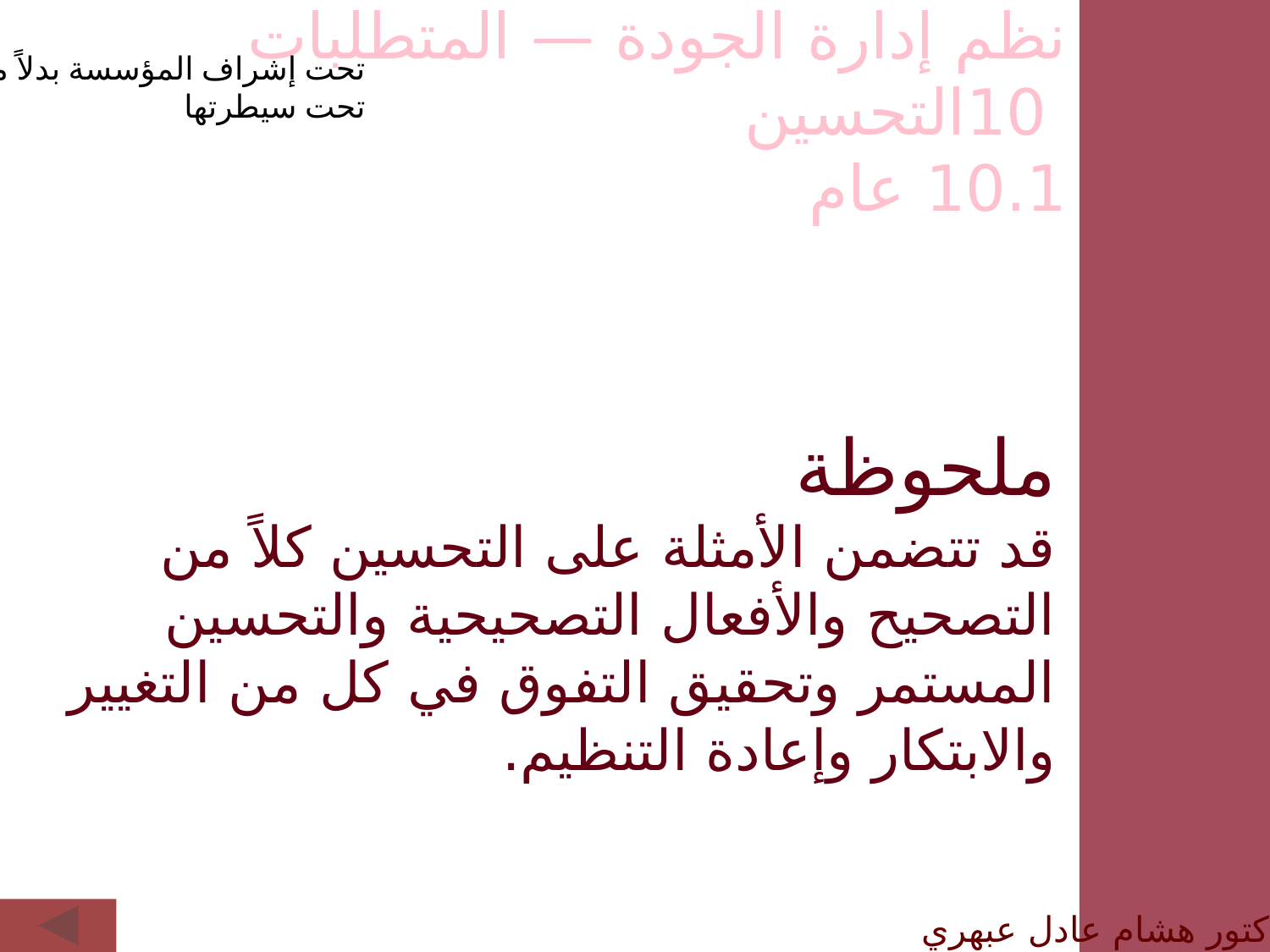

نظم إدارة الجودة — المتطلبات
 10التحسين
10.1 عام
تحت إشراف المؤسسة بدلاً من
تحت سيطرتها
ملحوظة
قد تتضمن الأمثلة على التحسين كلاً من التصحيح والأفعال التصحيحية والتحسين المستمر وتحقيق التفوق في كل من التغيير والابتكار وإعادة التنظيم.

الدكتور هشام عادل عبهري